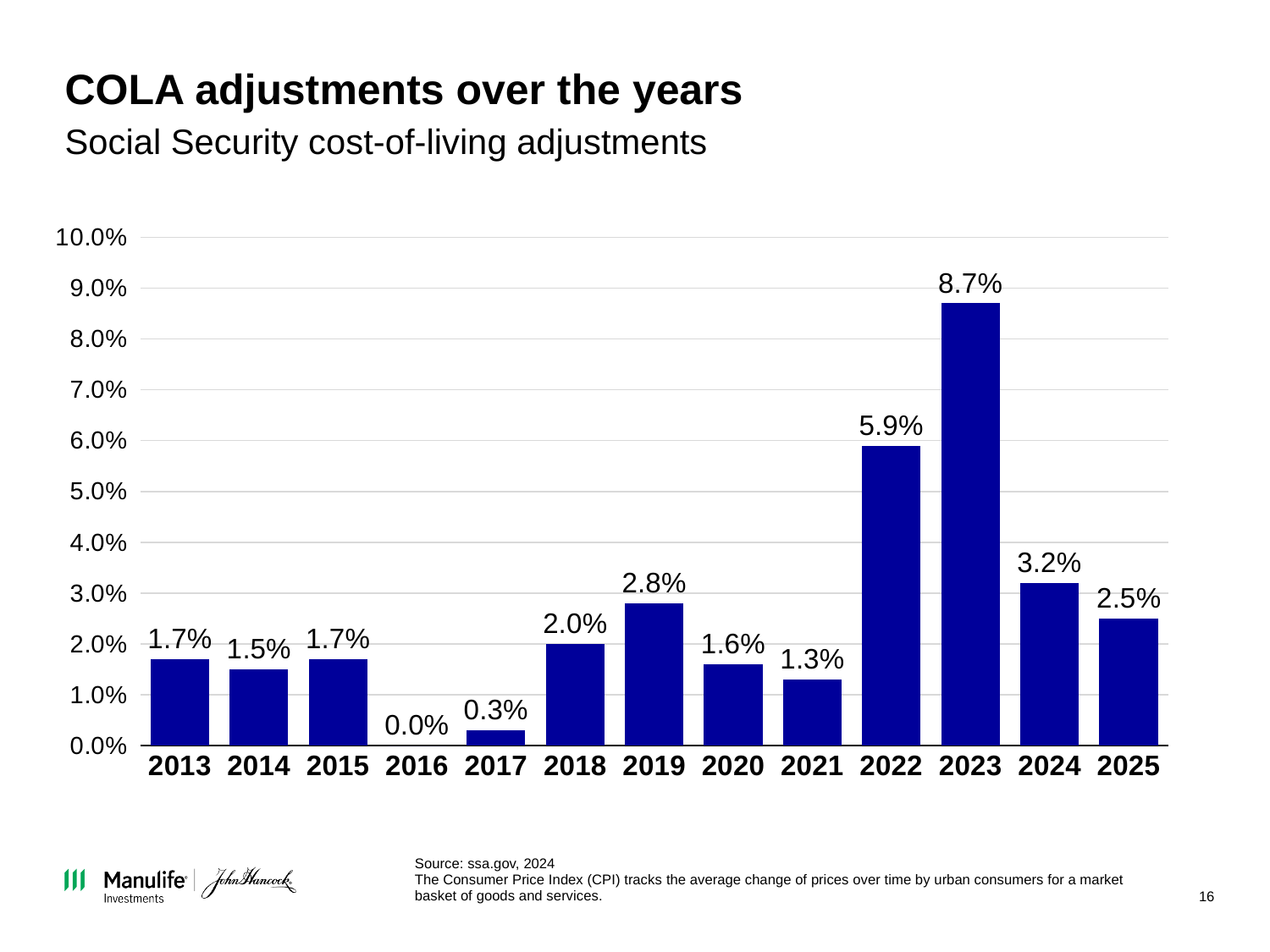

# COLA adjustments over the years
Social Security cost-of-living adjustments

### Chart

| Category | Series 1 |
|---|---|
| 2013 | 0.017 |
| 2014 | 0.015 |
| 2015 | 0.017 |
| 2016 | 0.0 |
| 2017 | 0.003 |
| 2018 | 0.02 |
| 2019 | 0.028 |
| 2020 | 0.016 |
| 2021 | 0.013 |
| 2022 | 0.059 |
| 2023 | 0.087 |
| 2024 | 0.032 |
| 2025 | 0.025 |
Source: ssa.gov, 2024
The Consumer Price Index (CPI) tracks the average change of prices over time by urban consumers for a market basket of goods and services.
16